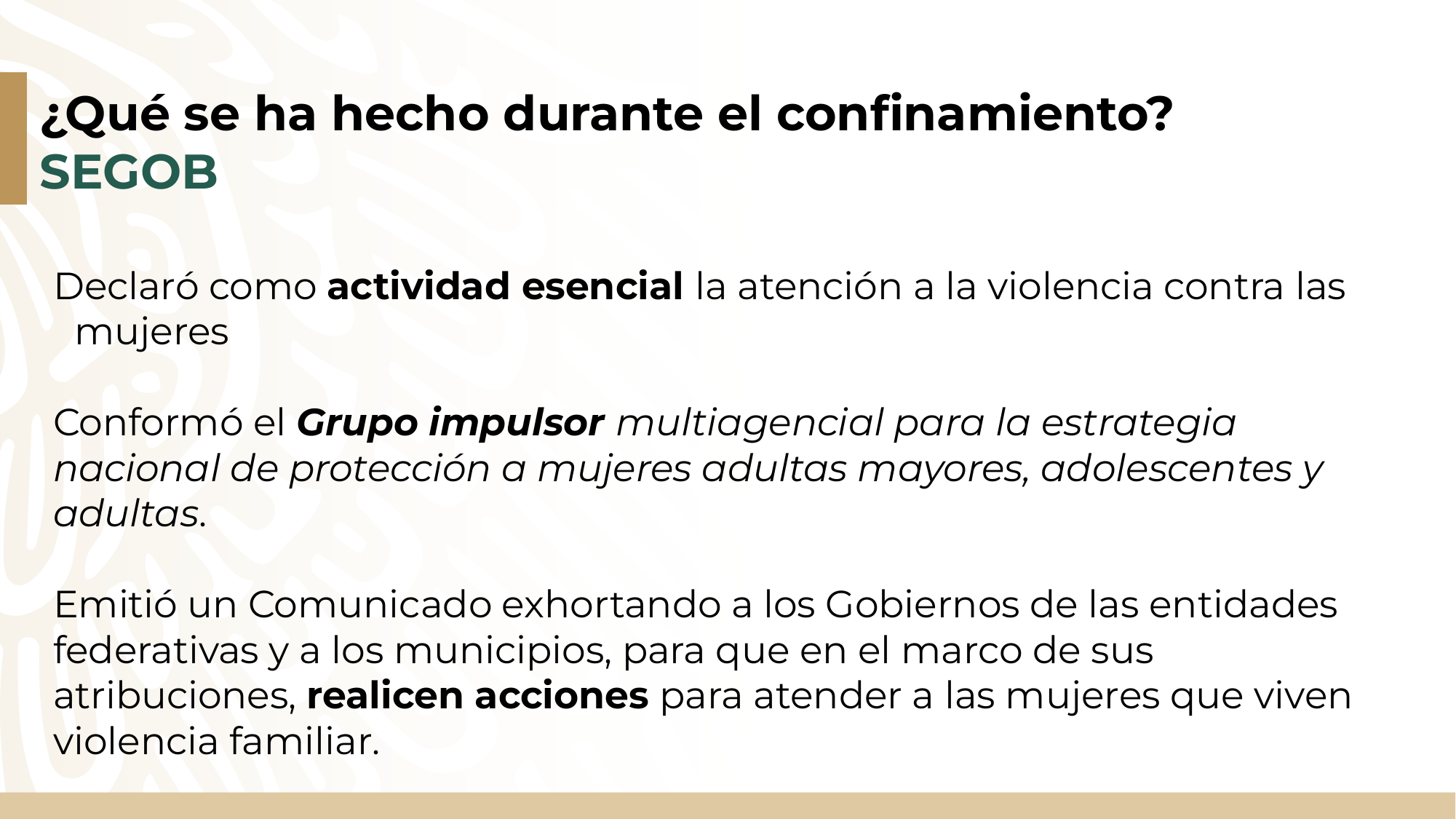

¿Qué se ha hecho durante el confinamiento?
SEGOB

Declaró como actividad esencial la atención a la violencia contra las mujeres

Conformó el Grupo impulsor multiagencial para la estrategia nacional de protección a mujeres adultas mayores, adolescentes y adultas.

Emitió un Comunicado exhortando a los Gobiernos de las entidades federativas y a los municipios, para que en el marco de sus atribuciones, realicen acciones para atender a las mujeres que viven violencia familiar.